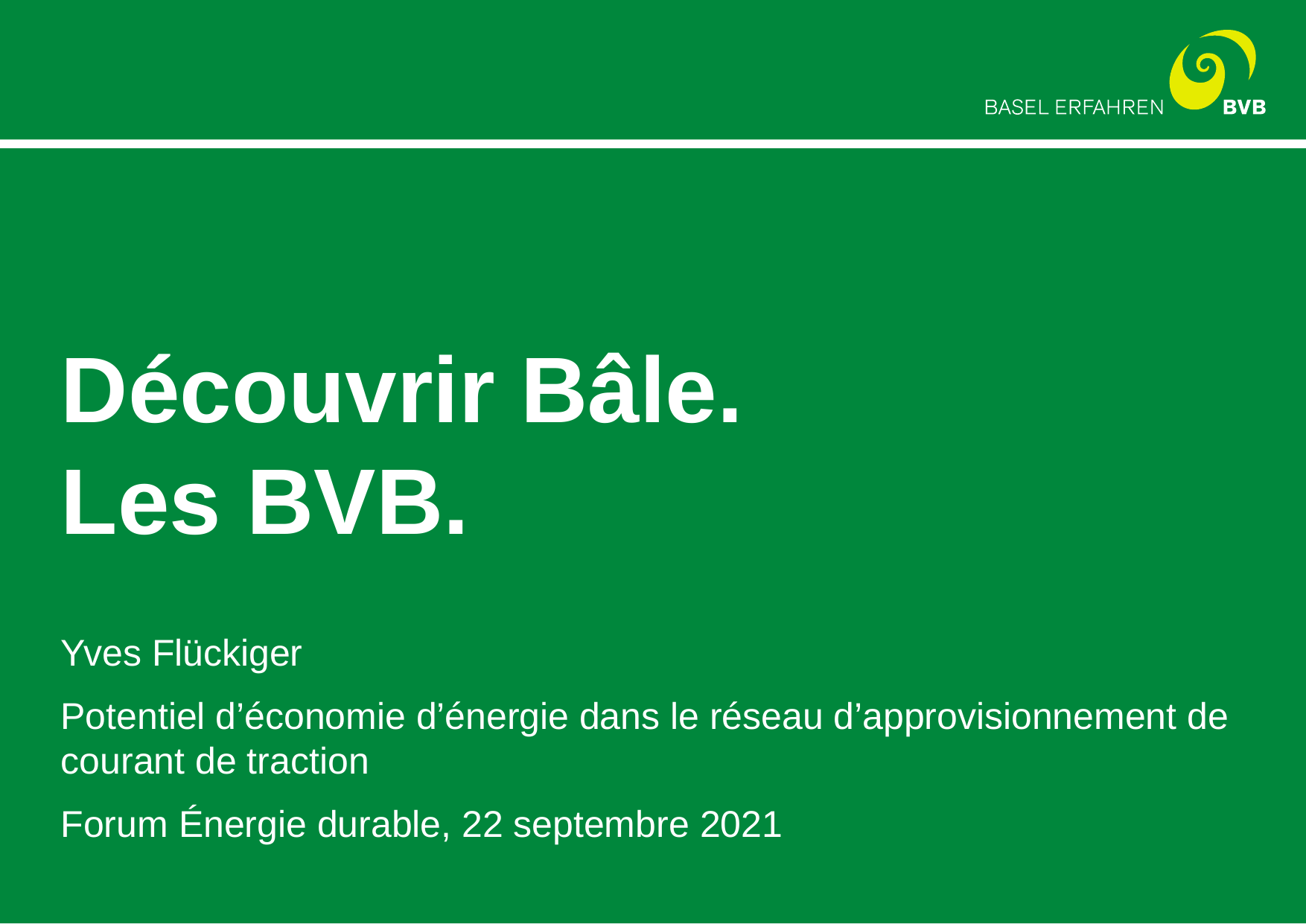

Découvrir Bâle.
Les BVB.

Yves Flückiger
Potentiel d’économie d’énergie dans le réseau d’approvisionnement de courant de traction
Forum Énergie durable, 22 septembre 2021